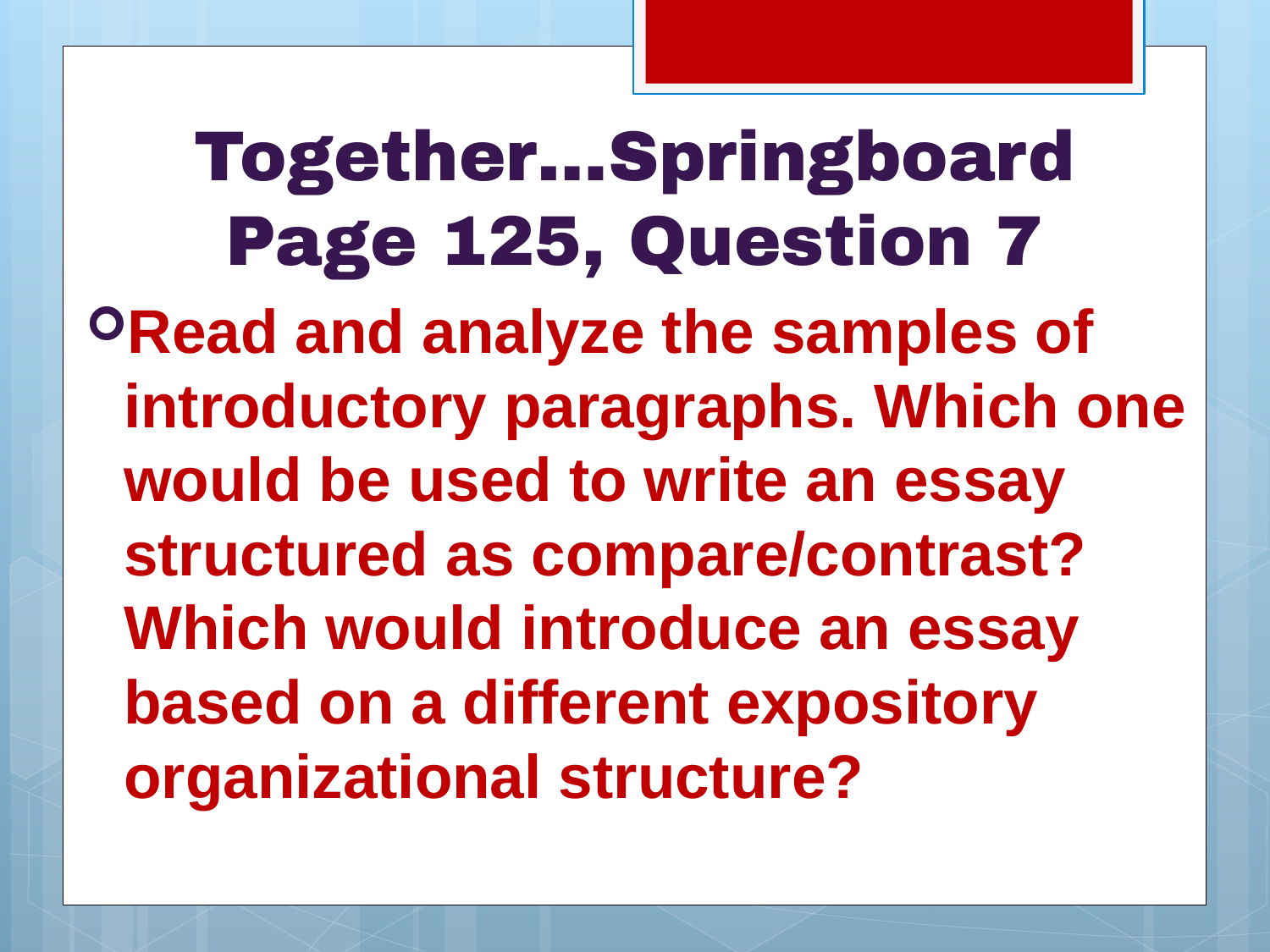

# Together…Springboard Page 125, Question 7
Read and analyze the samples of introductory paragraphs. Which one would be used to write an essay structured as compare/contrast? Which would introduce an essay based on a different expository organizational structure?